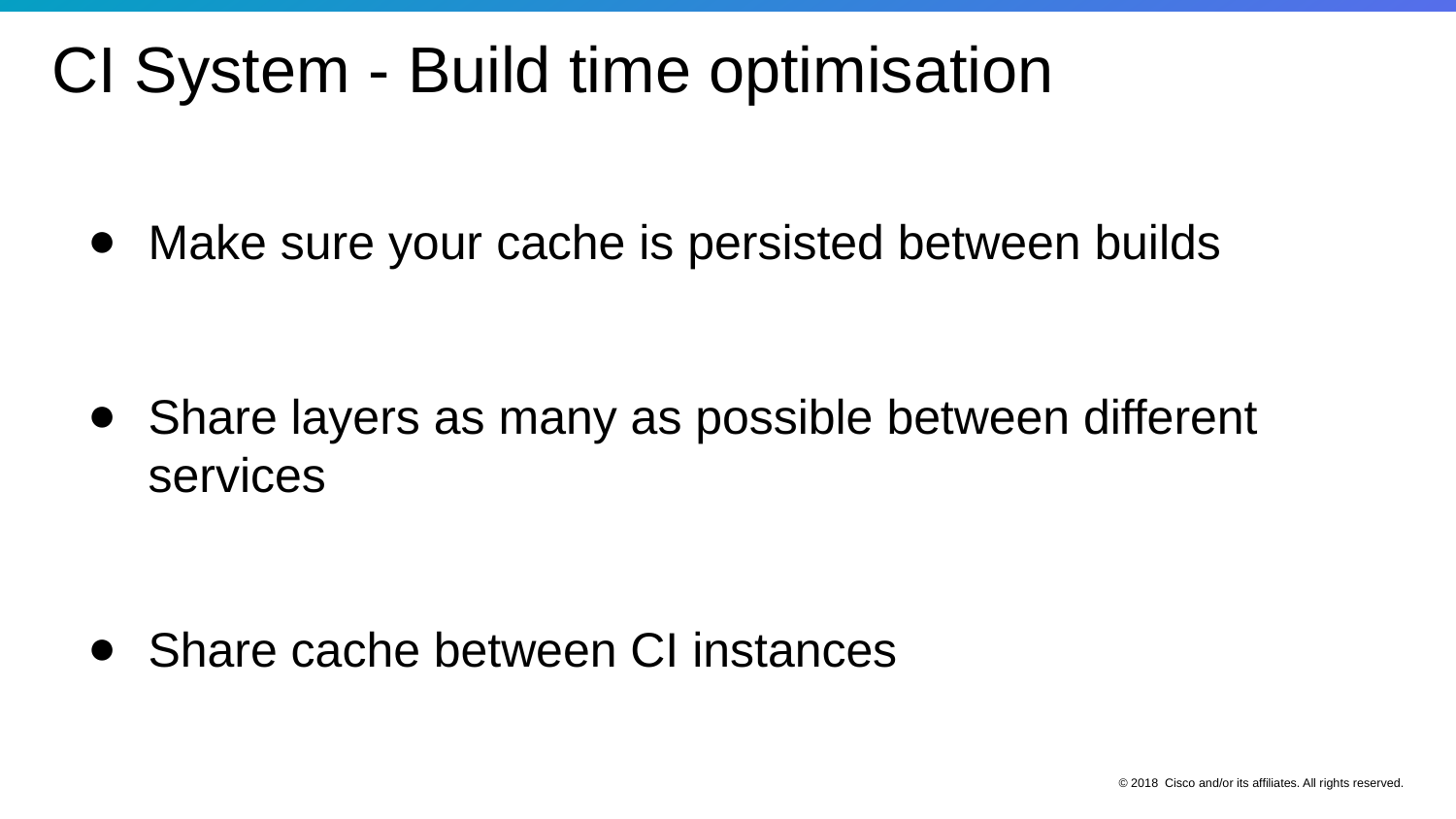

CI System - Build time optimisation

Make sure your cache is persisted between builds

Share layers as many as possible between different services

Share cache between CI instances
© 2018  Cisco and/or its affiliates. All rights reserved.